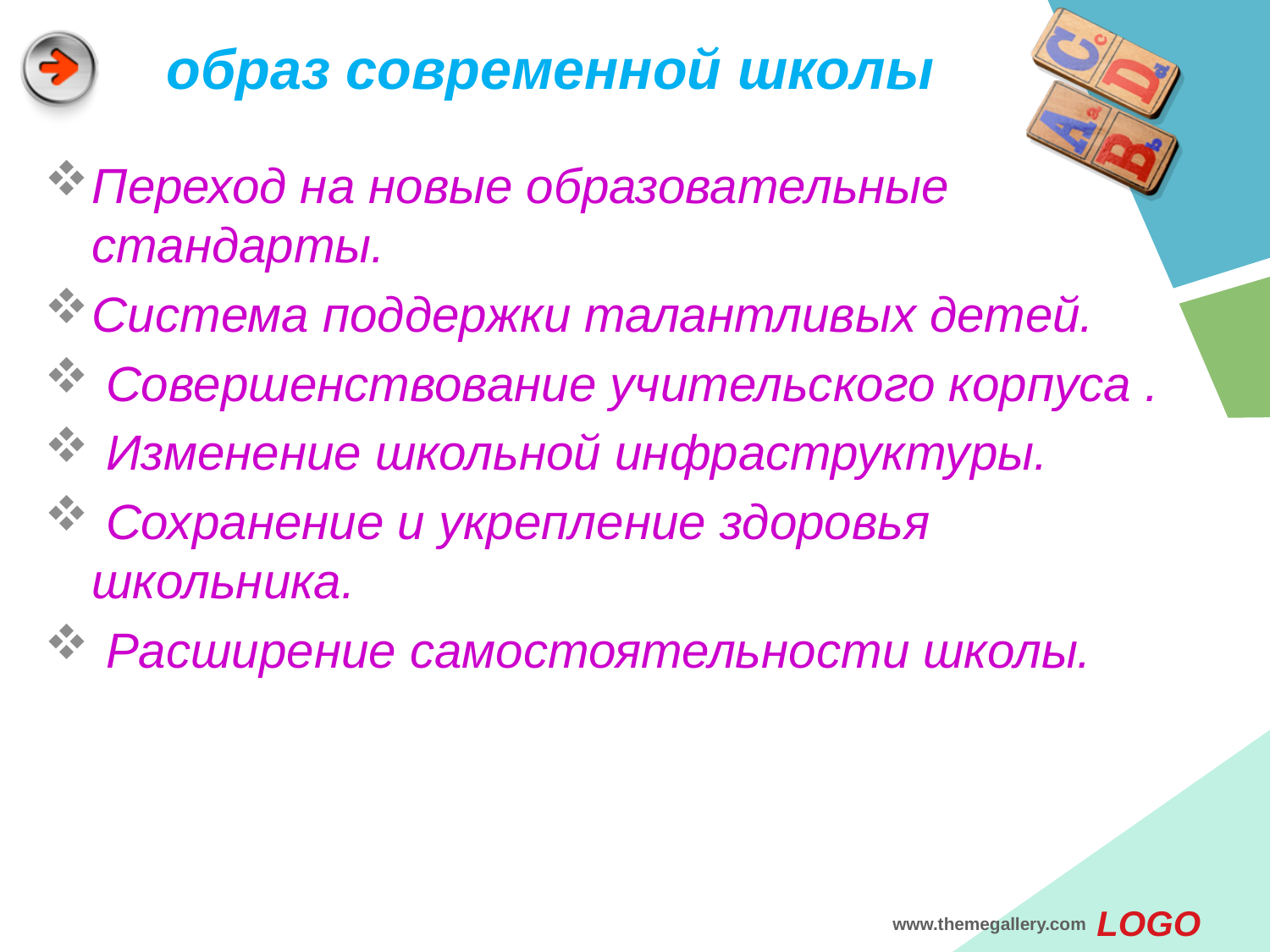

# образ современной школы
Переход на новые образовательные стандарты.
Система поддержки талантливых детей.
 Совершенствование учительского корпуса .
 Изменение школьной инфраструктуры.
 Сохранение и укрепление здоровья школьника.
 Расширение самостоятельности школы.
www.themegallery.com